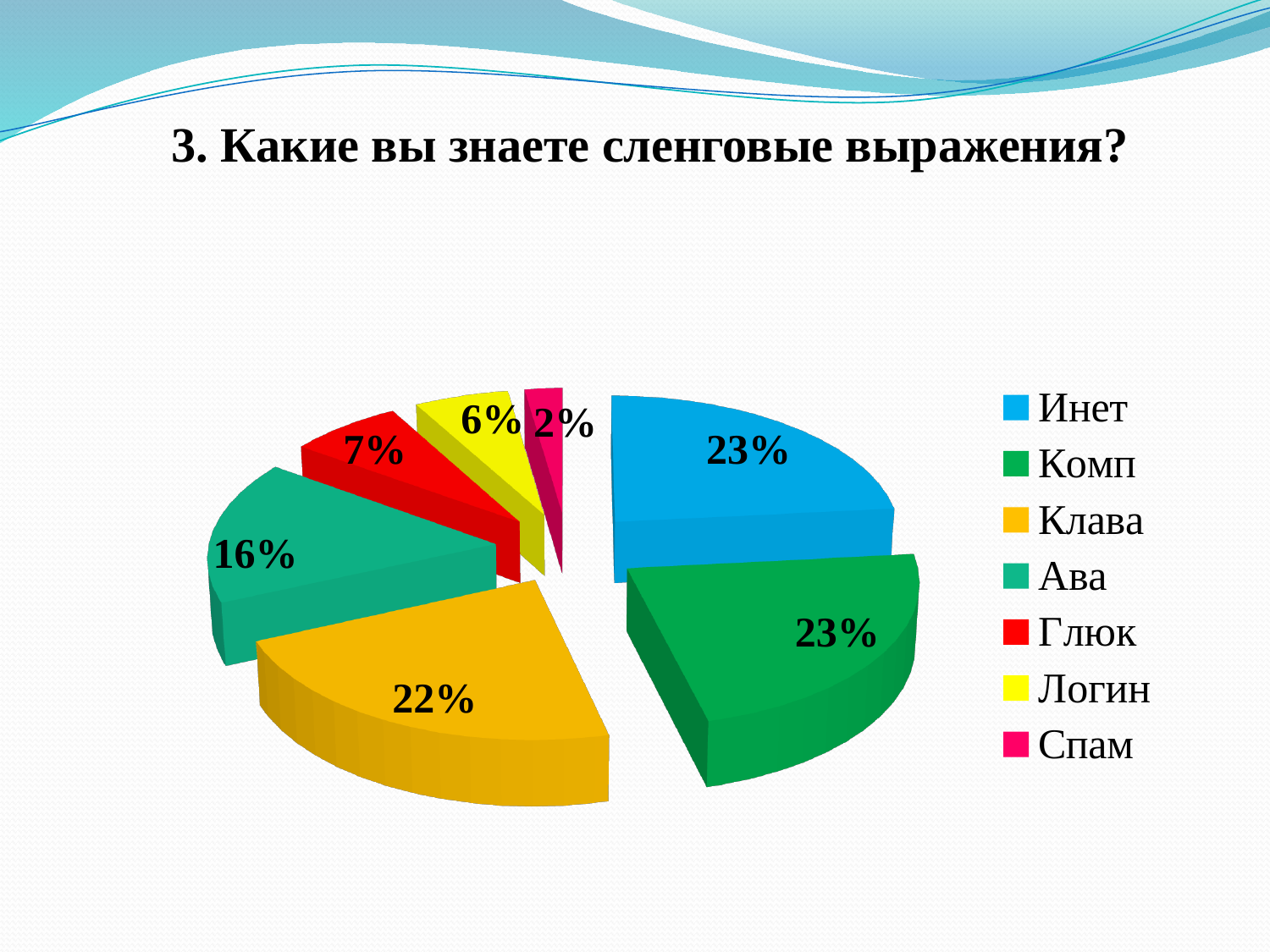

3. Какие вы знаете сленговые выражения?

[unsupported chart]